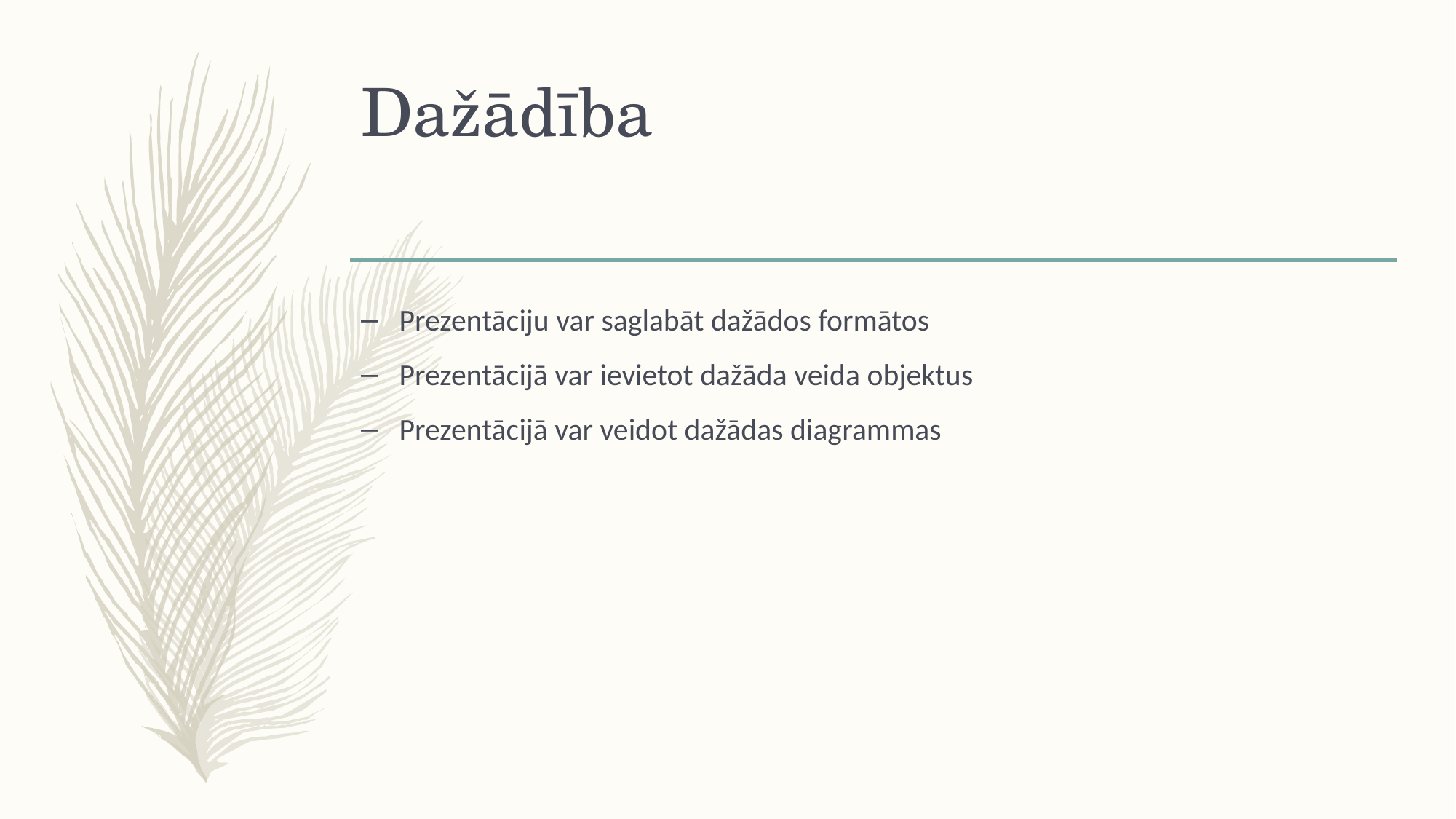

# Dažādība
Prezentāciju var saglabāt dažādos formātos
Prezentācijā var ievietot dažāda veida objektus
Prezentācijā var veidot dažādas diagrammas